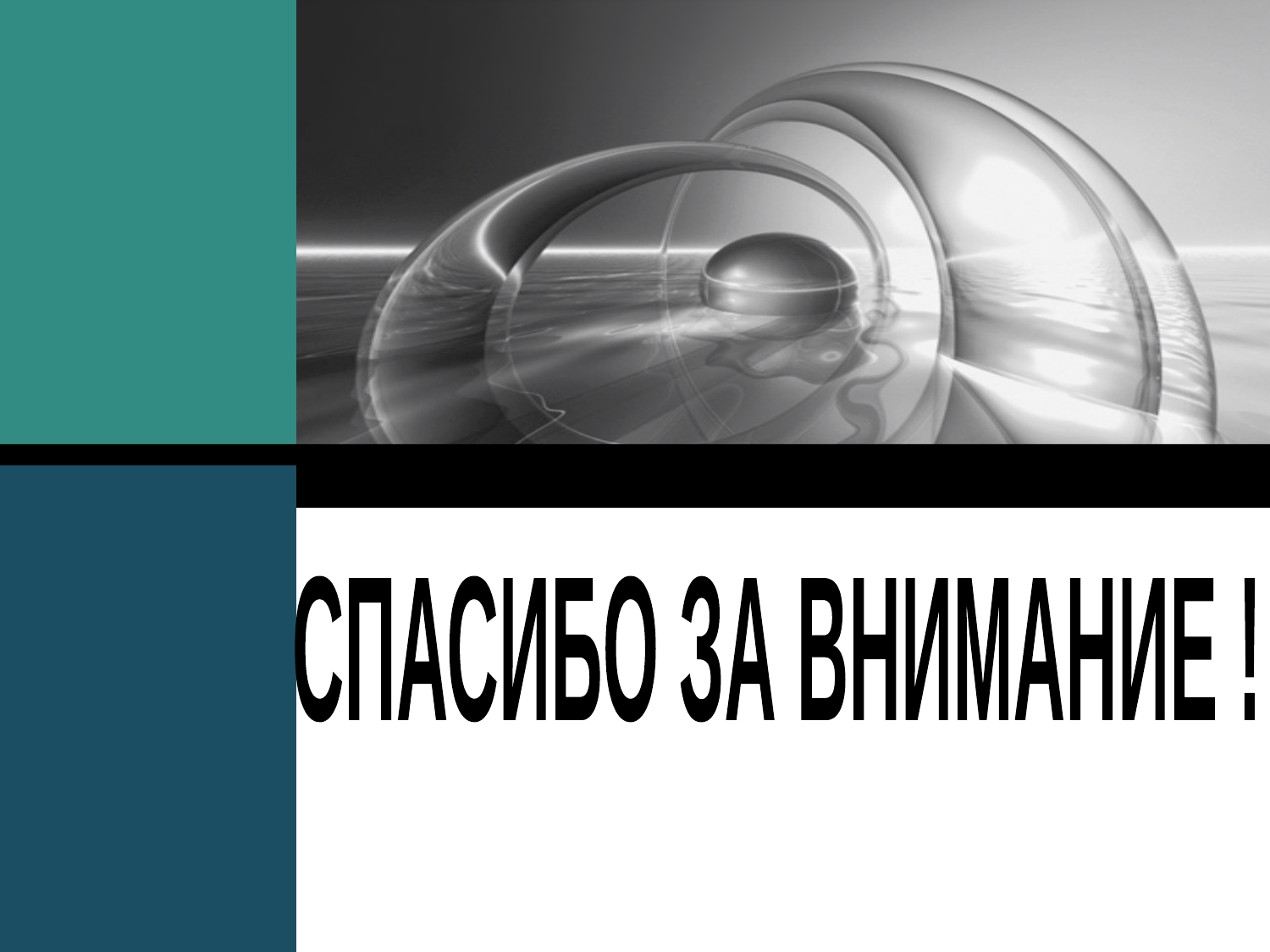

СПАСИБО ЗА ВНИМАНИЕ !
Click to edit company slogan .